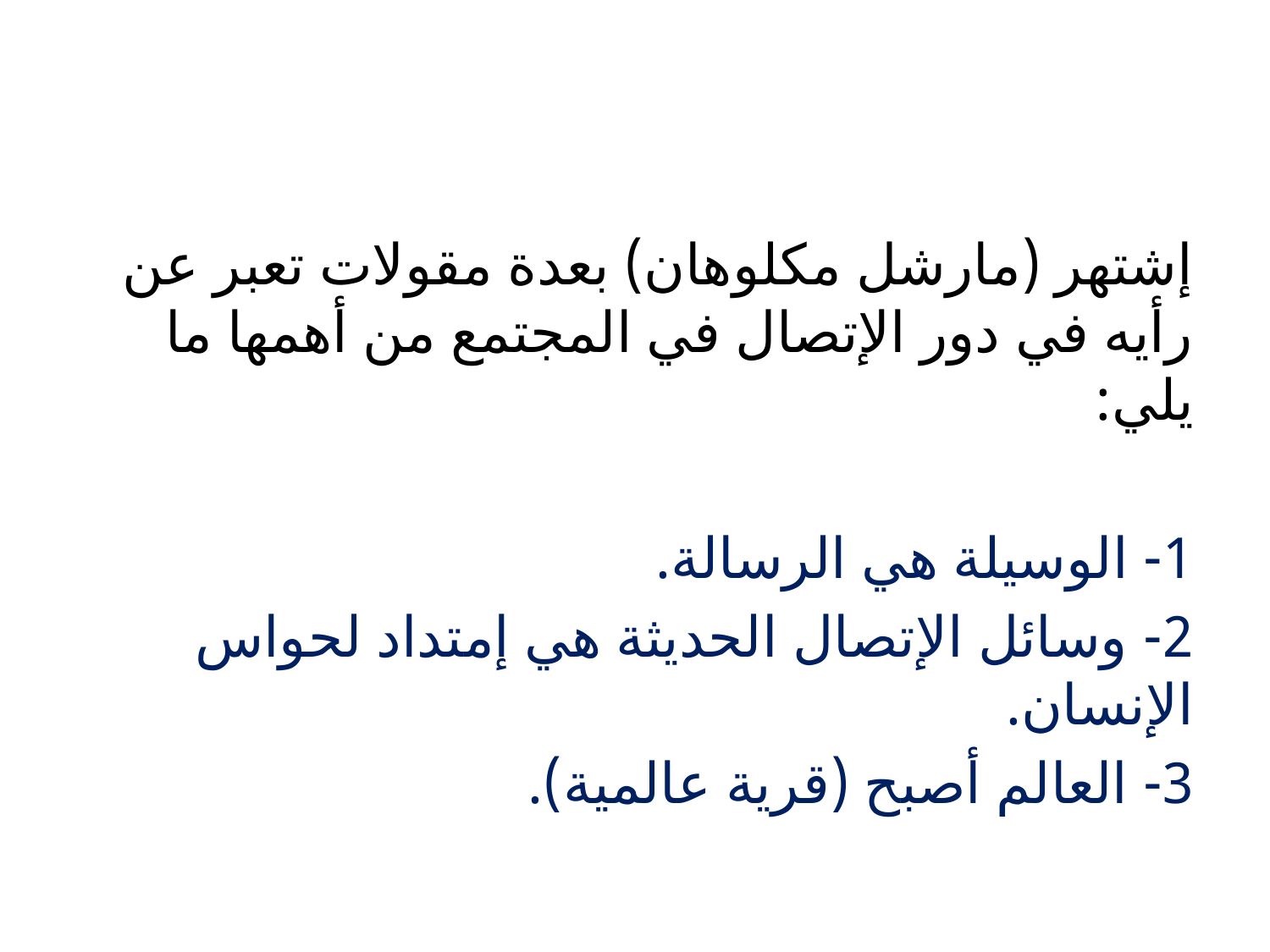

#
إشتهر (مارشل مكلوهان) بعدة مقولات تعبر عن رأيه في دور الإتصال في المجتمع من أهمها ما يلي:

1- الوسيلة هي الرسالة.
2- وسائل الإتصال الحديثة هي إمتداد لحواس الإنسان.
3- العالم أصبح (قرية عالمية).